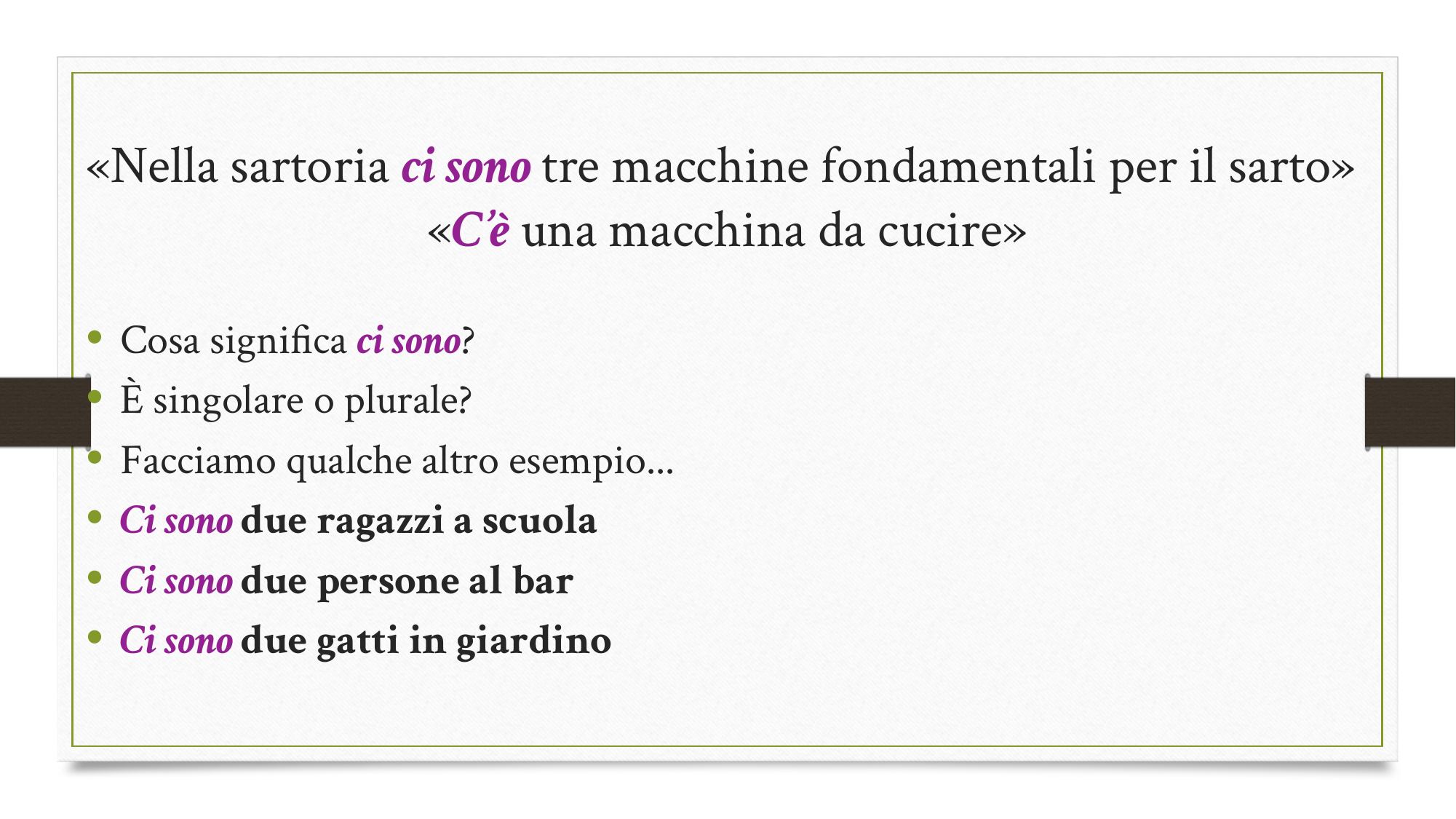

# «Nella sartoria ci sono tre macchine fondamentali per il sarto» «C’è una macchina da cucire»
Cosa significa ci sono?
È singolare o plurale?
Facciamo qualche altro esempio...
Ci sono due ragazzi a scuola
Ci sono due persone al bar
Ci sono due gatti in giardino